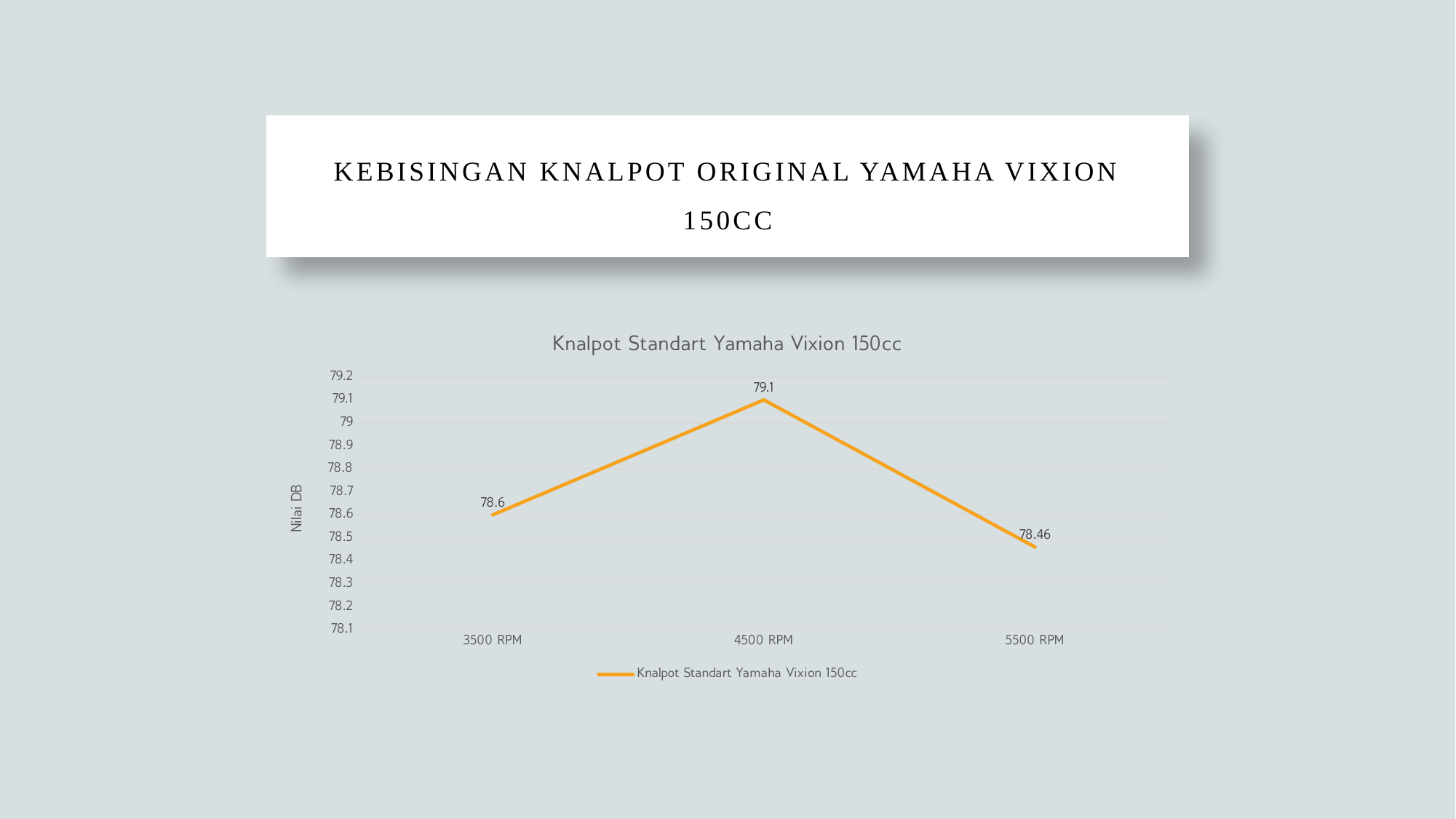

# Kebisingan Knalpot Original Yamaha Vixion 150cc

### Chart:

| Category | Knalpot Standart Yamaha Vixion 150cc |
|---|---|
| 3500 RPM | 78.6 |
| 4500 RPM | 79.1 |
| 5500 RPM | 78.46 |